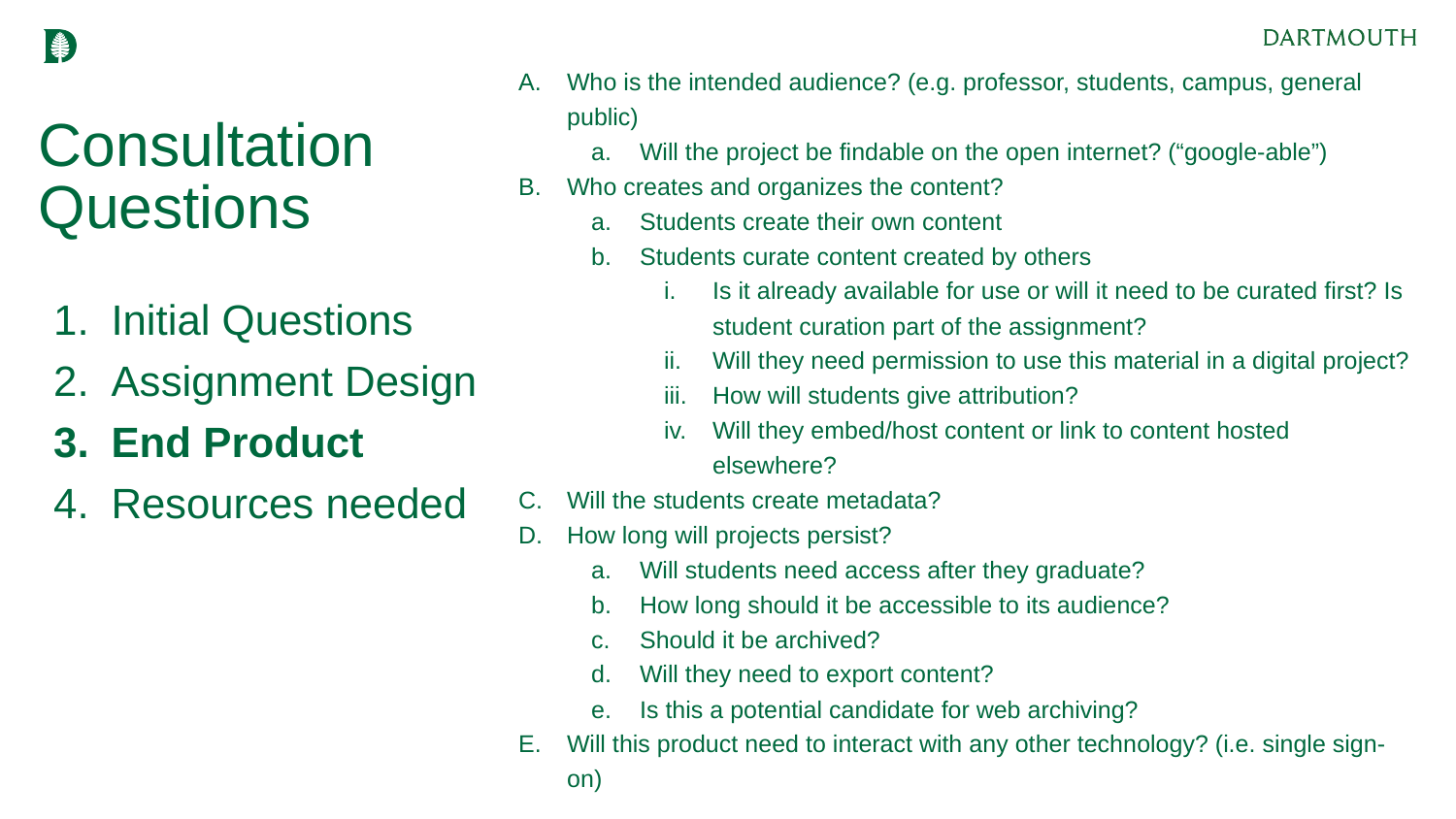

Who is the intended audience? (e.g. professor, students, campus, general public)
Will the project be findable on the open internet? (“google-able”)
Who creates and organizes the content?
Students create their own content
Students curate content created by others
Is it already available for use or will it need to be curated first? Is student curation part of the assignment?
Will they need permission to use this material in a digital project?
How will students give attribution?
Will they embed/host content or link to content hosted elsewhere?
Will the students create metadata?
How long will projects persist?
Will students need access after they graduate?
How long should it be accessible to its audience?
Should it be archived?
Will they need to export content?
Is this a potential candidate for web archiving?
Will this product need to interact with any other technology? (i.e. single sign-on)
# Consultation
Questions
Initial Questions
Assignment Design
End Product
Resources needed